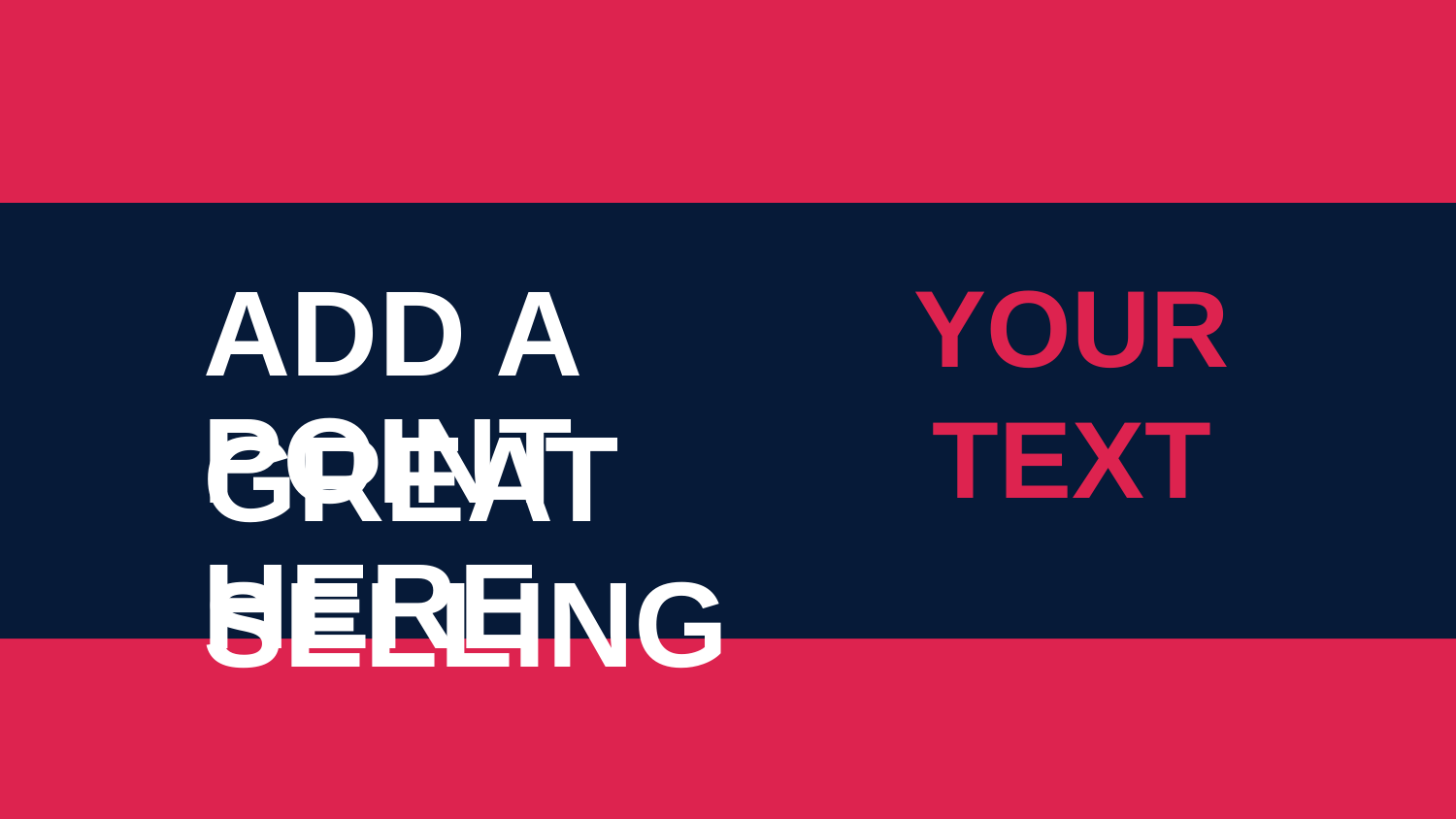

ADD A GREAT SELLING
YOUR
TEXT
POINT HERE